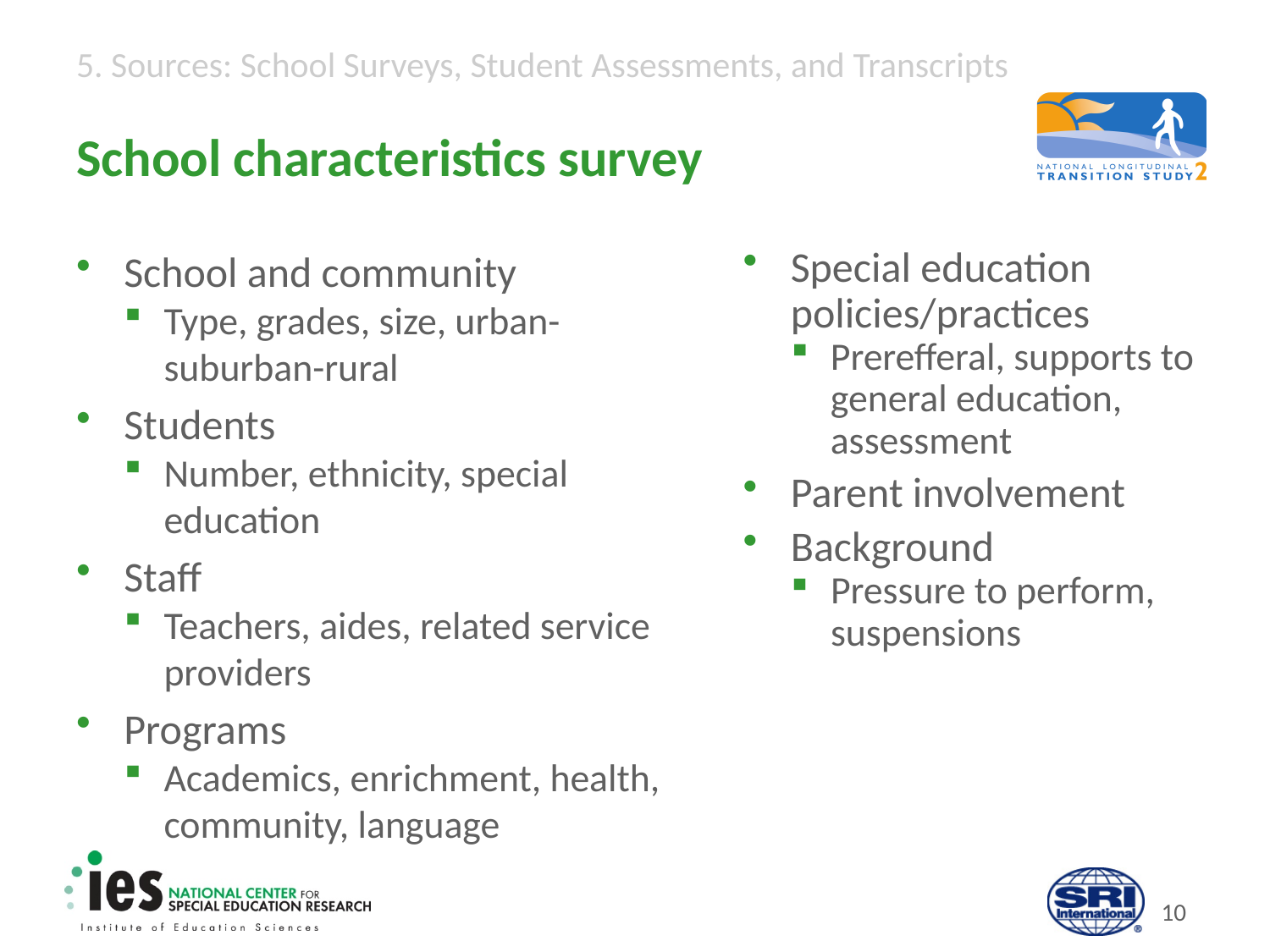

# School characteristics survey
School and community
Type, grades, size, urban-suburban-rural
Students
Number, ethnicity, special education
Staff
Teachers, aides, related service providers
Programs
Academics, enrichment, health, community, language
Special education policies/practices
Prerefferal, supports to general education, assessment
Parent involvement
Background
Pressure to perform, suspensions

10